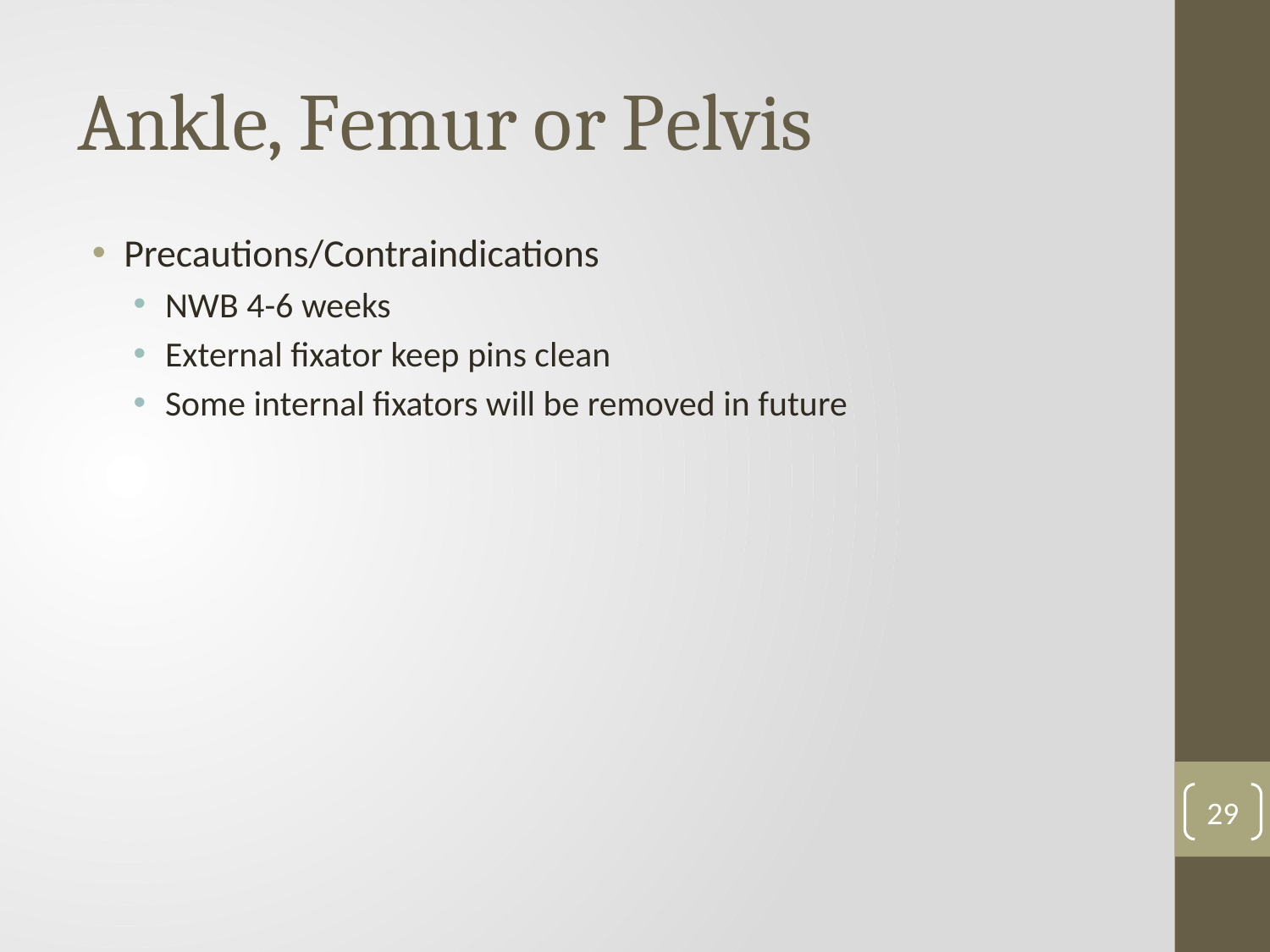

# Ankle, Femur or Pelvis
Precautions/Contraindications
NWB 4-6 weeks
External fixator keep pins clean
Some internal fixators will be removed in future
29